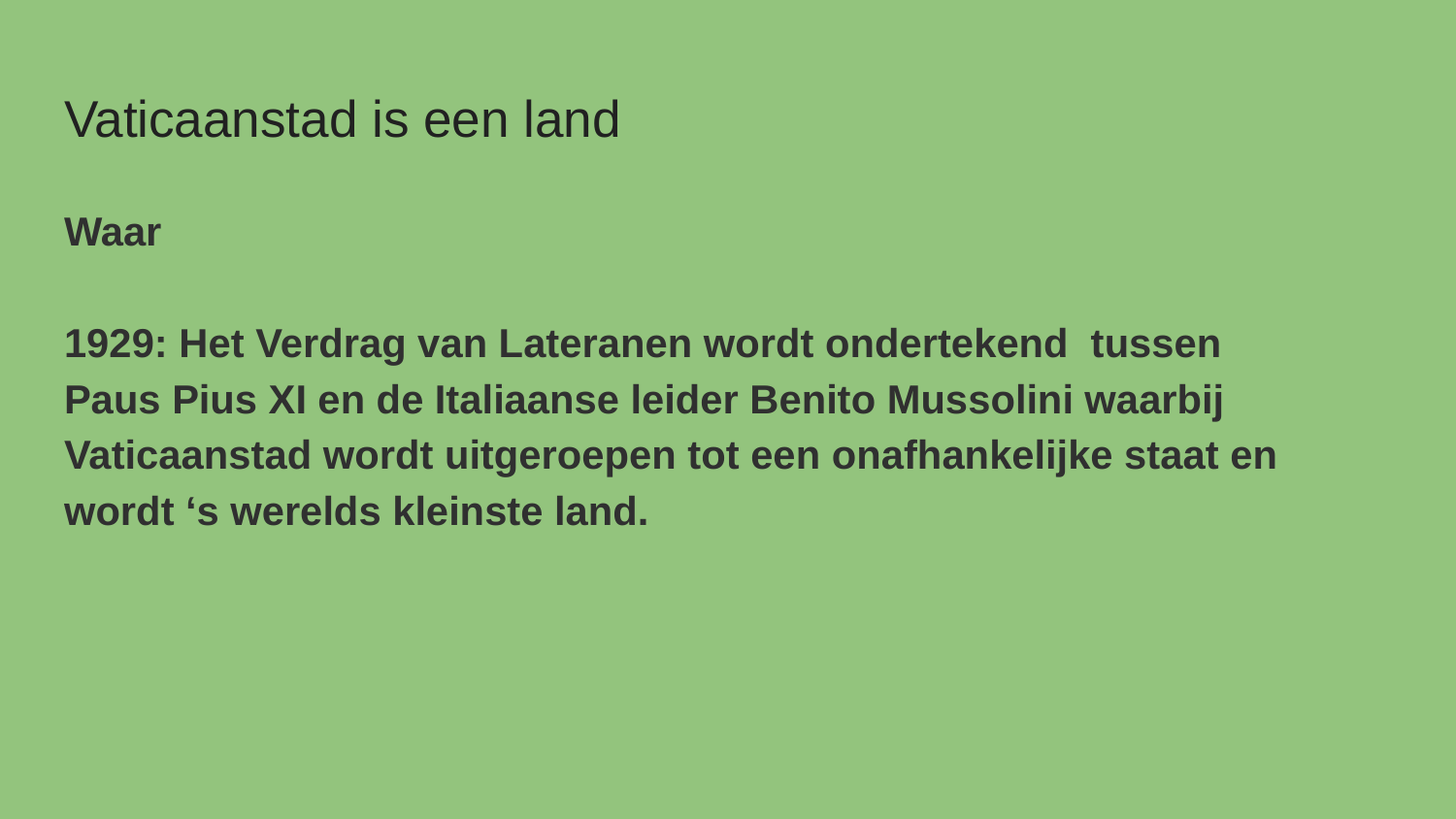

# Vaticaanstad is een land
Waar

1929: Het Verdrag van Lateranen wordt ondertekend  tussen
Paus Pius XI en de Italiaanse leider Benito Mussolini waarbij Vaticaanstad wordt uitgeroepen tot een onafhankelijke staat en wordt ‘s werelds kleinste land.